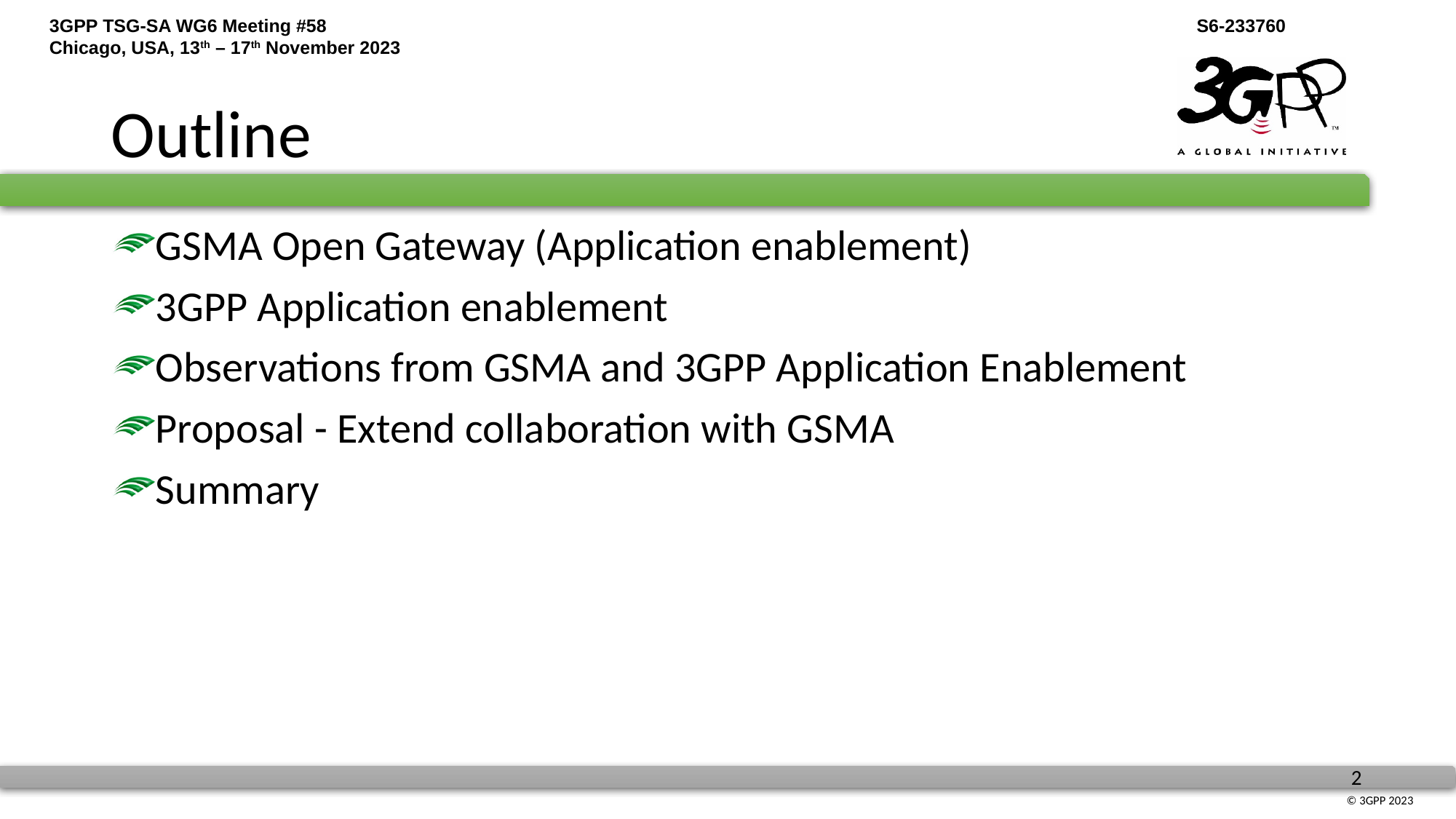

# Outline
GSMA Open Gateway (Application enablement)
3GPP Application enablement
Observations from GSMA and 3GPP Application Enablement
Proposal - Extend collaboration with GSMA
Summary